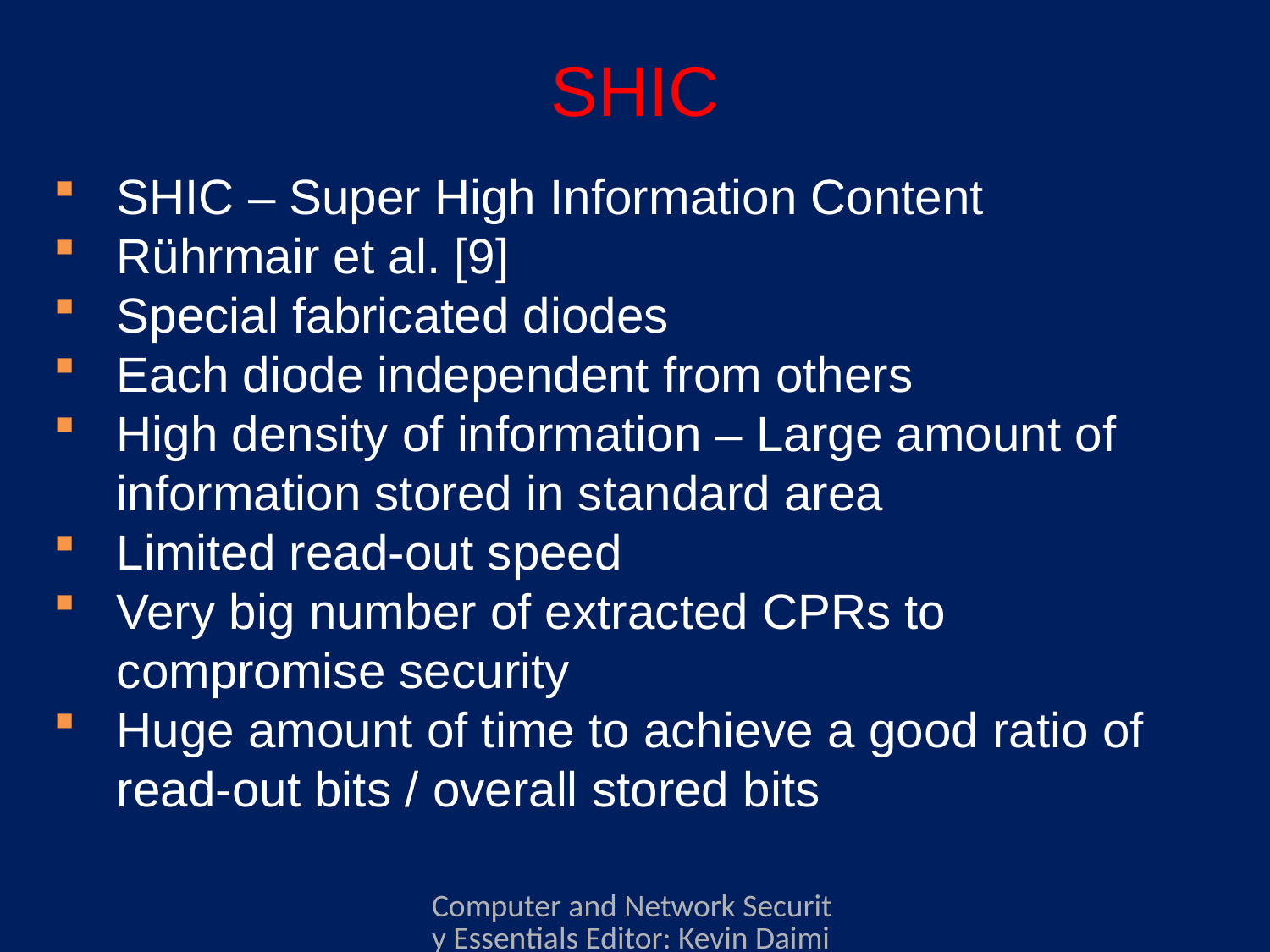

# SHIC
SHIC – Super High Information Content
Rührmair et al. [9]
Special fabricated diodes
Each diode independent from others
High density of information – Large amount of information stored in standard area
Limited read-out speed
Very big number of extracted CPRs to compromise security
Huge amount of time to achieve a good ratio of read-out bits / overall stored bits

Computer and Network Security Essentials Editor: Kevin Daimi Associate Editors: Guillermo Francia, Levent Ertaul, Luis H. Encinas, Eman El-Sheikh Published by Springer